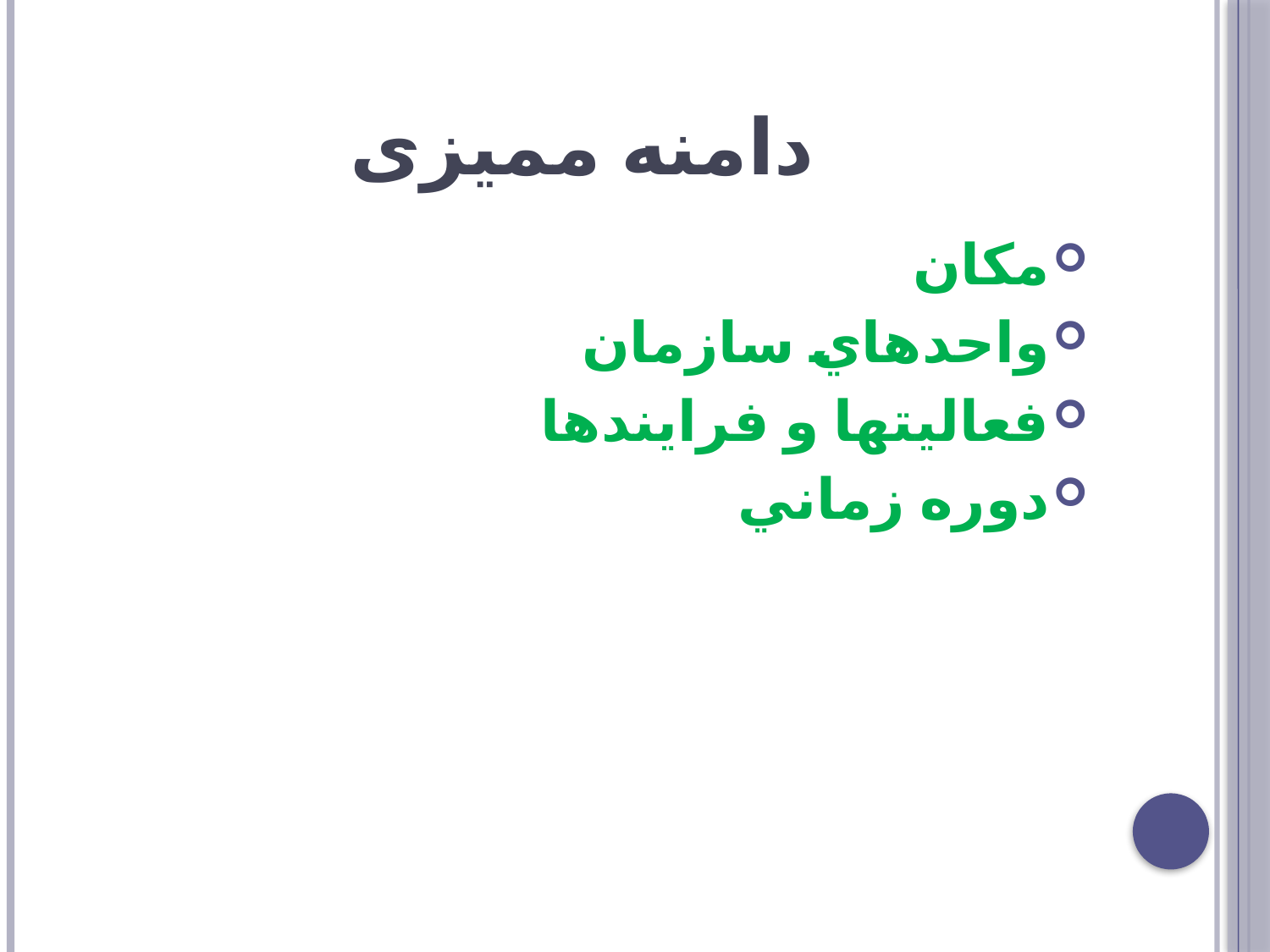

# دامنه ممیزی
مكان
واحدهاي سازمان
فعاليتها و فرايندها
دوره زماني